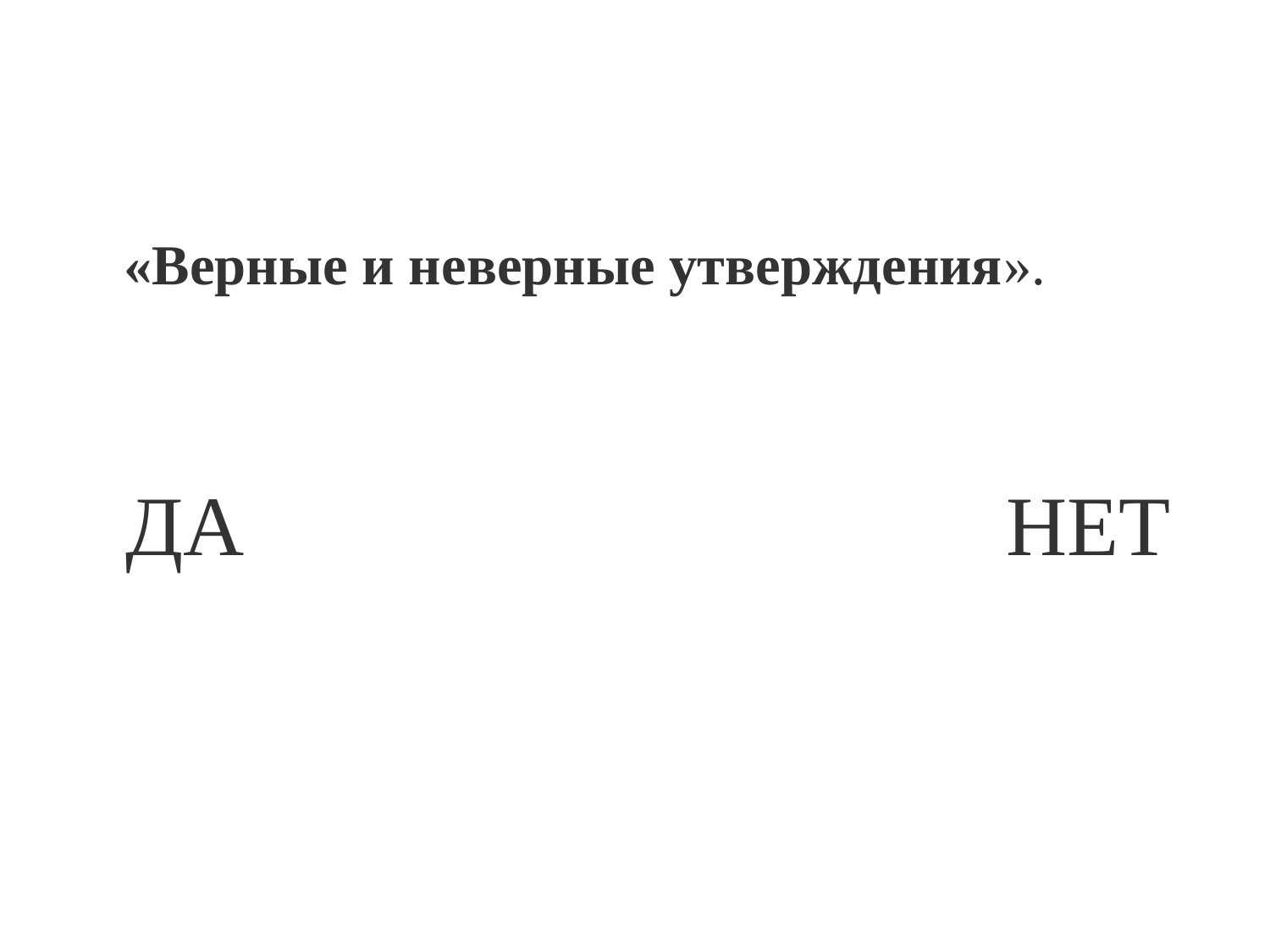

#
«Верные и неверные утверждения».

ДА                                    НЕТ